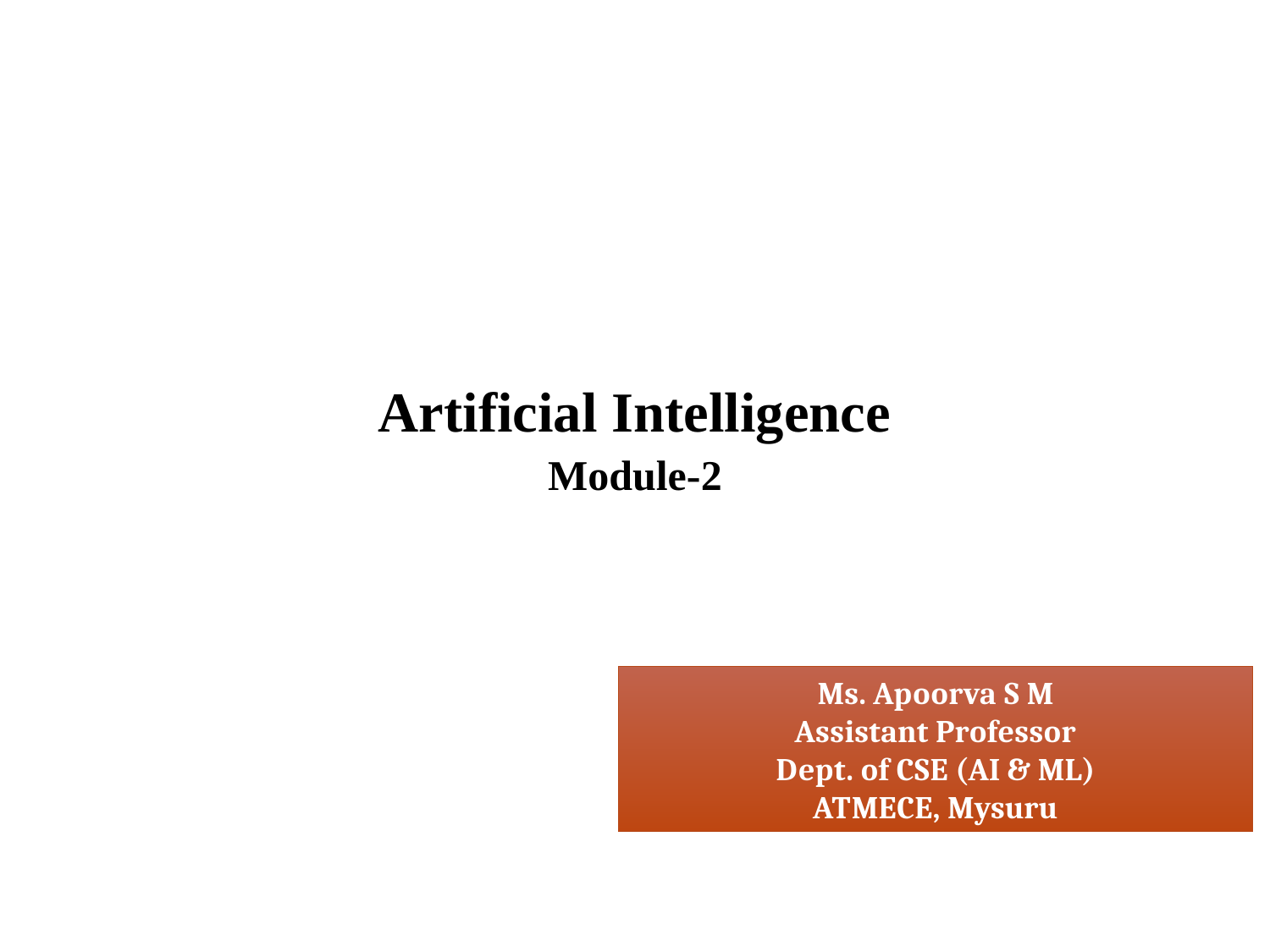

# Artificial Intelligence
Module-2
Ms. Apoorva S M
Assistant Professor
Dept. of CSE (AI & ML)
ATMECE, Mysuru